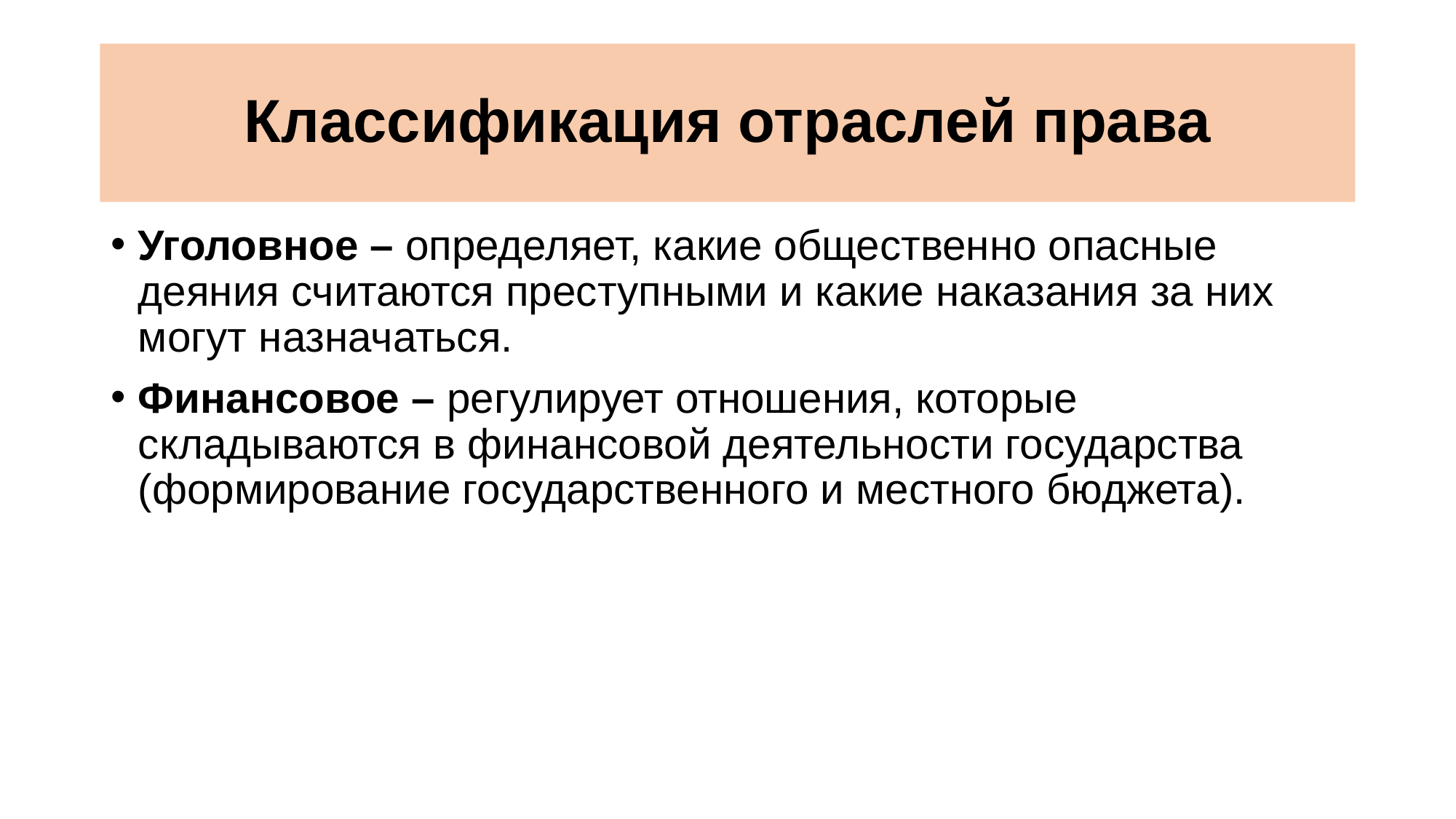

# Классификация отраслей права
Уголовное – определяет, какие общественно опасные деяния считаются преступными и какие наказания за них могут назначаться.
Финансовое – регулирует отношения, которые складываются в финансовой деятельности государства (формирование государственного и местного бюджета).